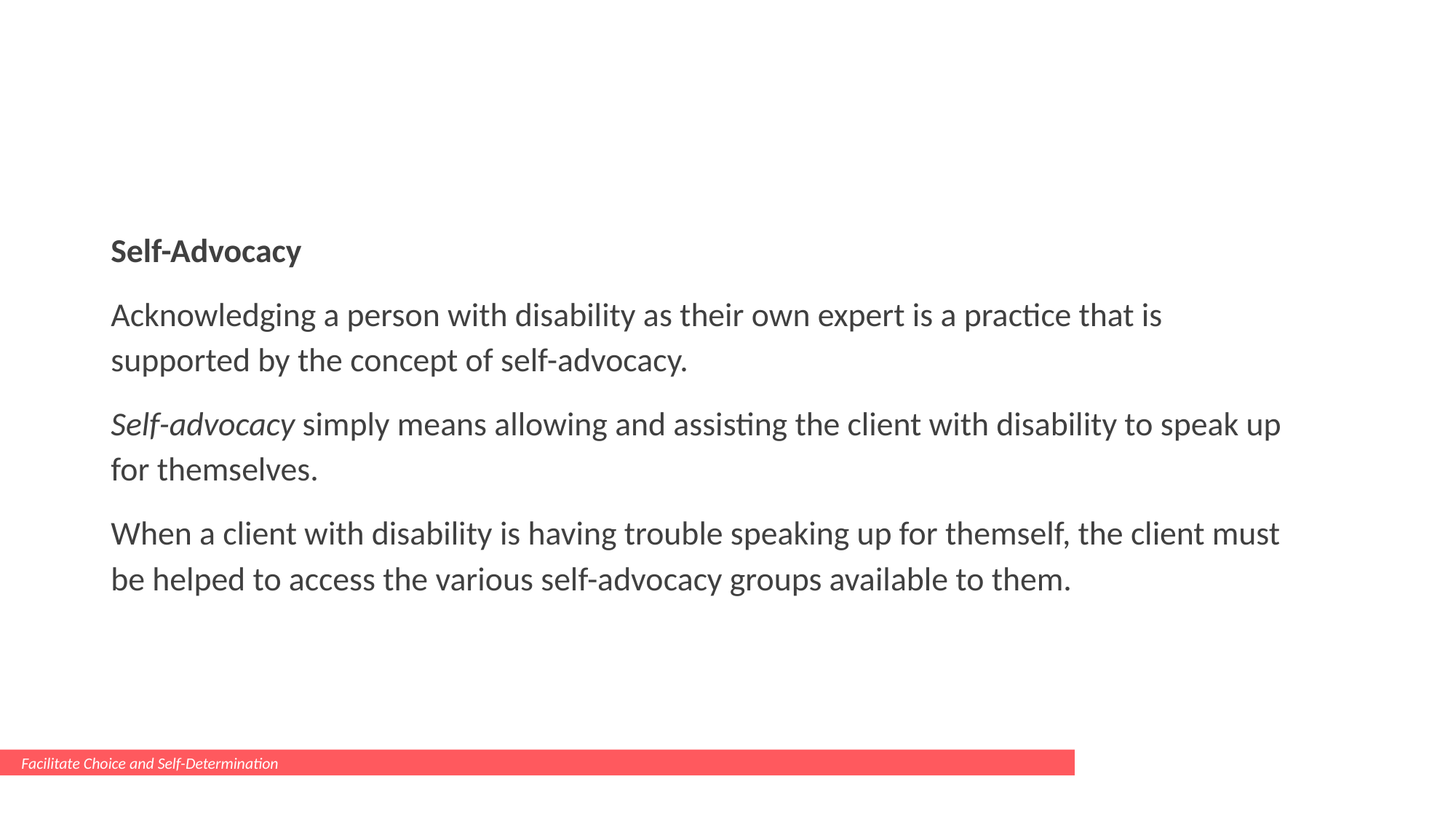

#
Self-Advocacy
Acknowledging a person with disability as their own expert is a practice that is supported by the concept of self-advocacy.
Self-advocacy simply means allowing and assisting the client with disability to speak up for themselves.
When a client with disability is having trouble speaking up for themself, the client must be helped to access the various self-advocacy groups available to them.
Facilitate Choice and Self-Determination